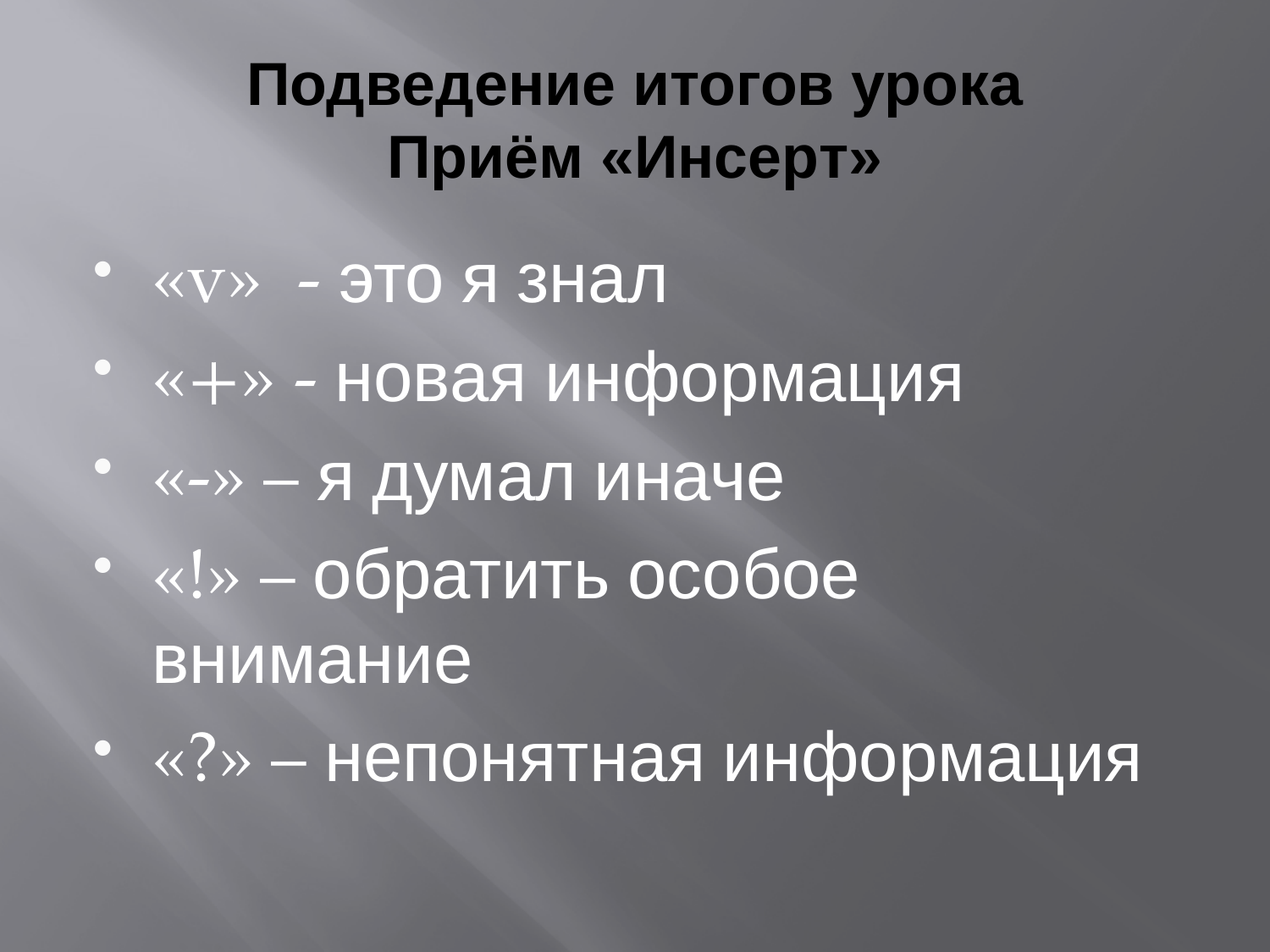

# Подведение итогов урока Приём «Инсерт»
«v»  - это я знал
«+» - новая информация
«-» – я думал иначе
«!» – обратить особое внимание
«?» – непонятная информация